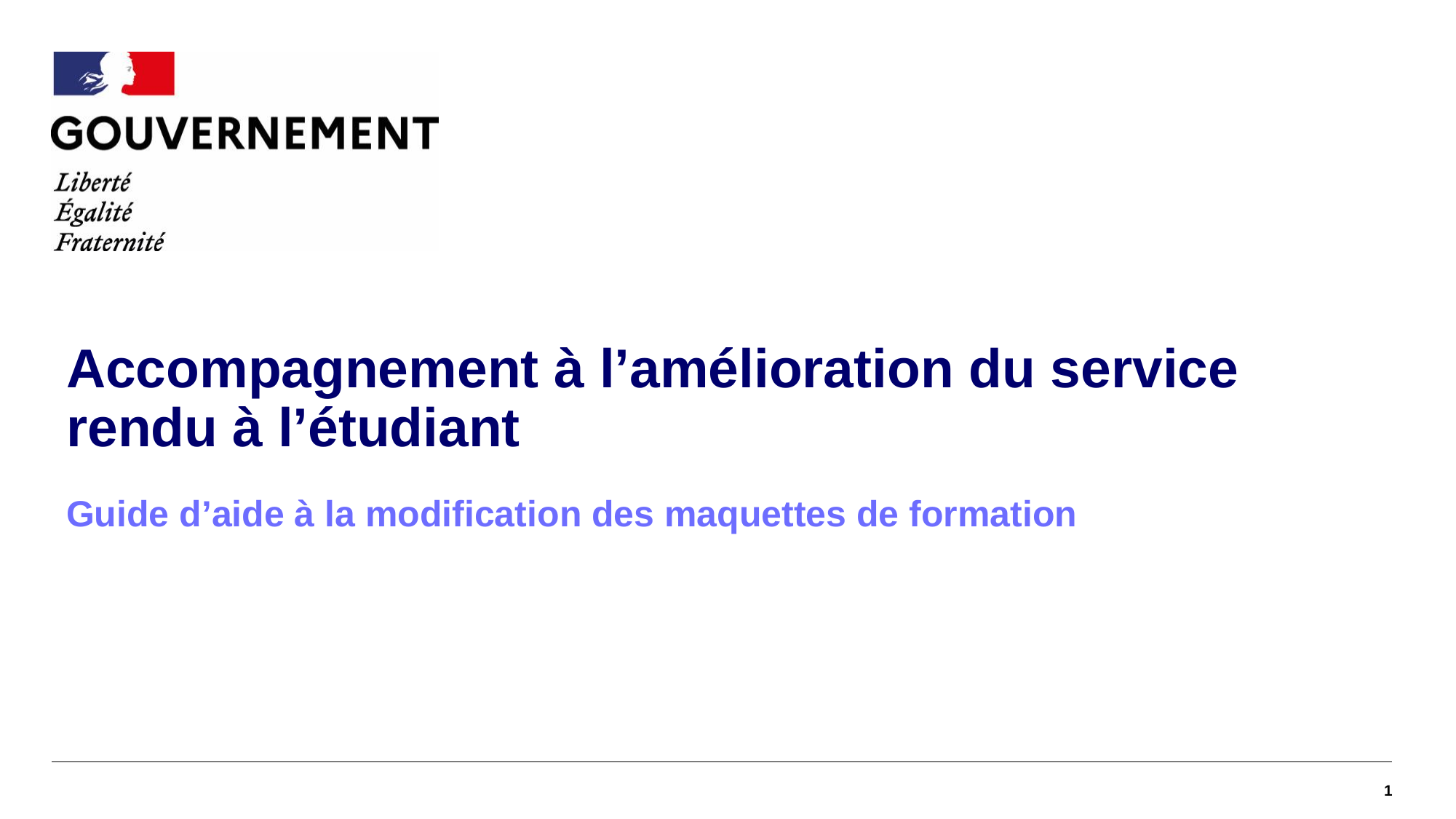

Accompagnement à l’amélioration du service rendu à l’étudiant
Guide d’aide à la modification des maquettes de formation
1